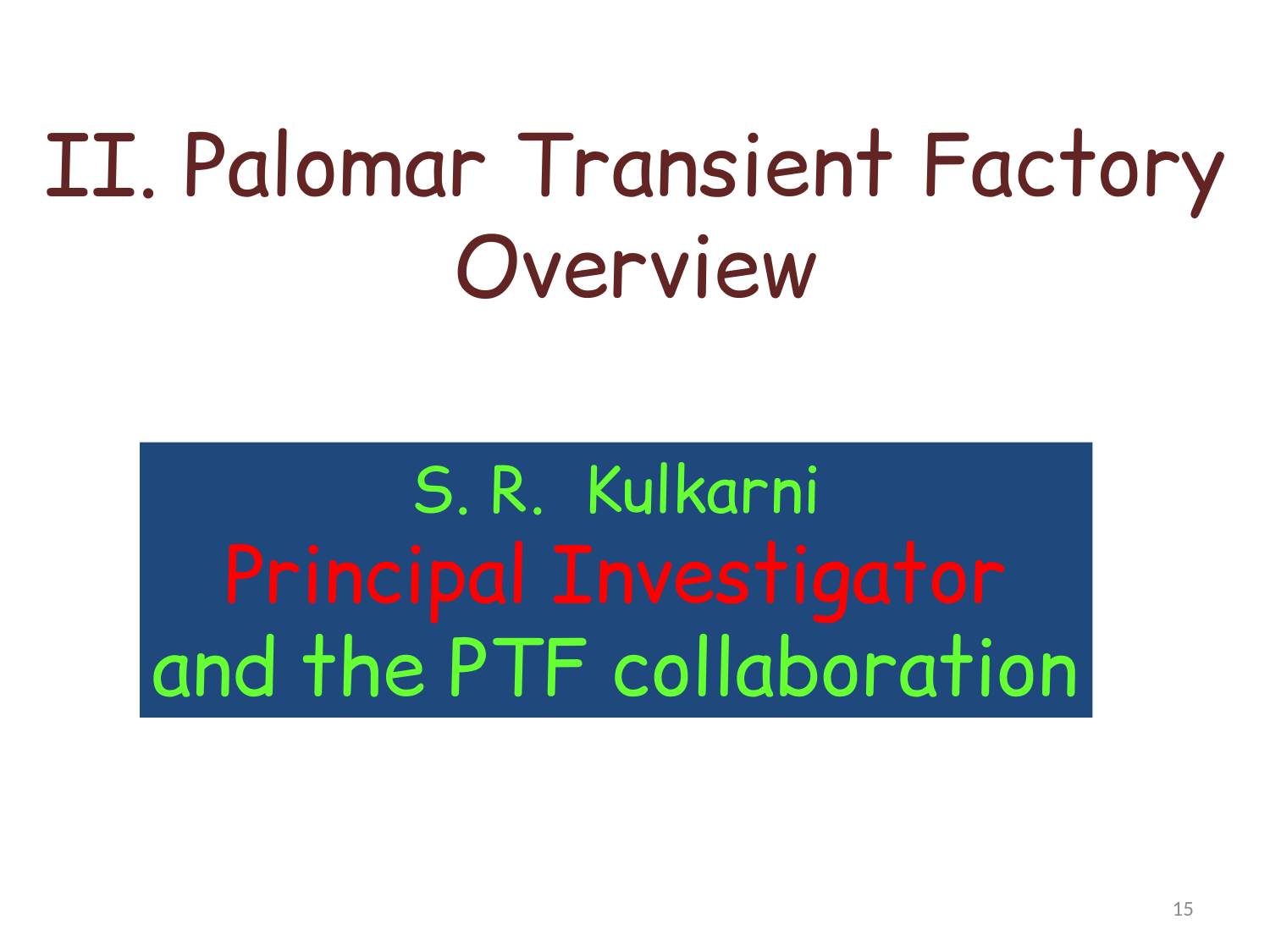

II. Palomar Transient Factory
Overview
S. R.  Kulkarni
Principal Investigator
and the PTF collaboration
15